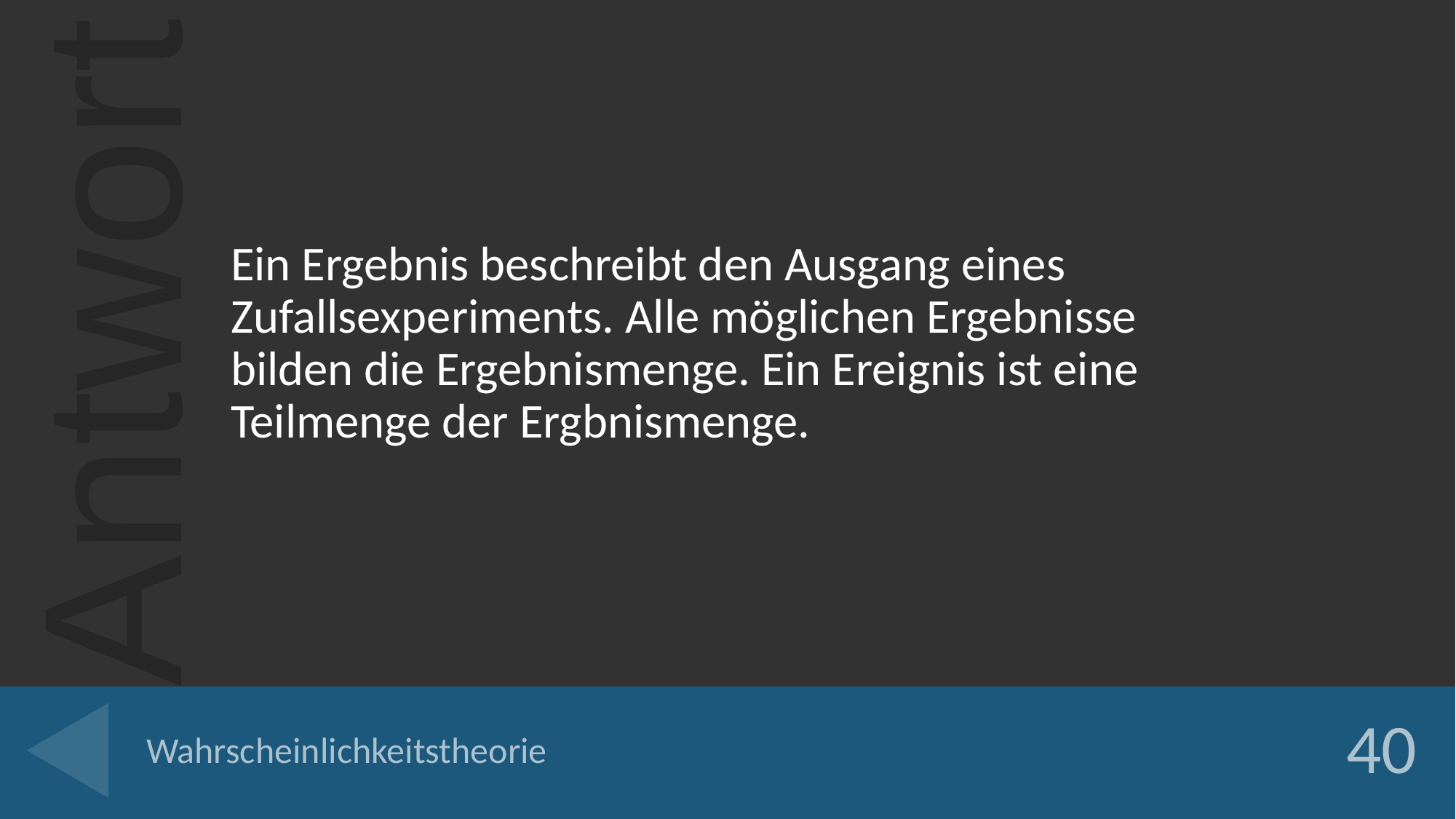

Ein Ergebnis beschreibt den Ausgang eines Zufallsexperiments. Alle möglichen Ergebnisse bilden die Ergebnismenge. Ein Ereignis ist eine Teilmenge der Ergbnismenge.
# Wahrscheinlichkeitstheorie
40